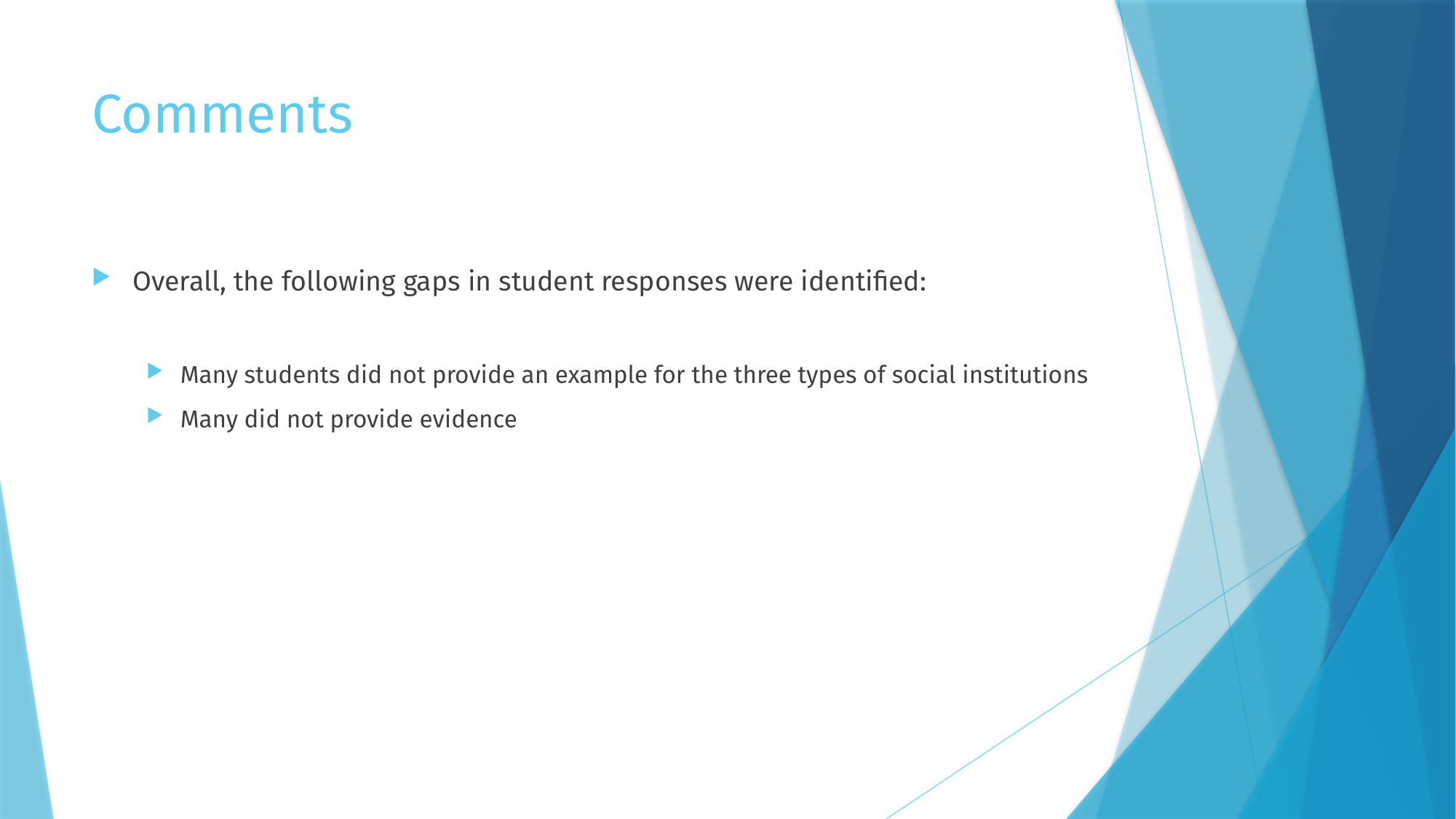

# Comments
Overall, the following gaps in student responses were identified:

Many students did not provide an example for the three types of social institutions
Many did not provide evidence